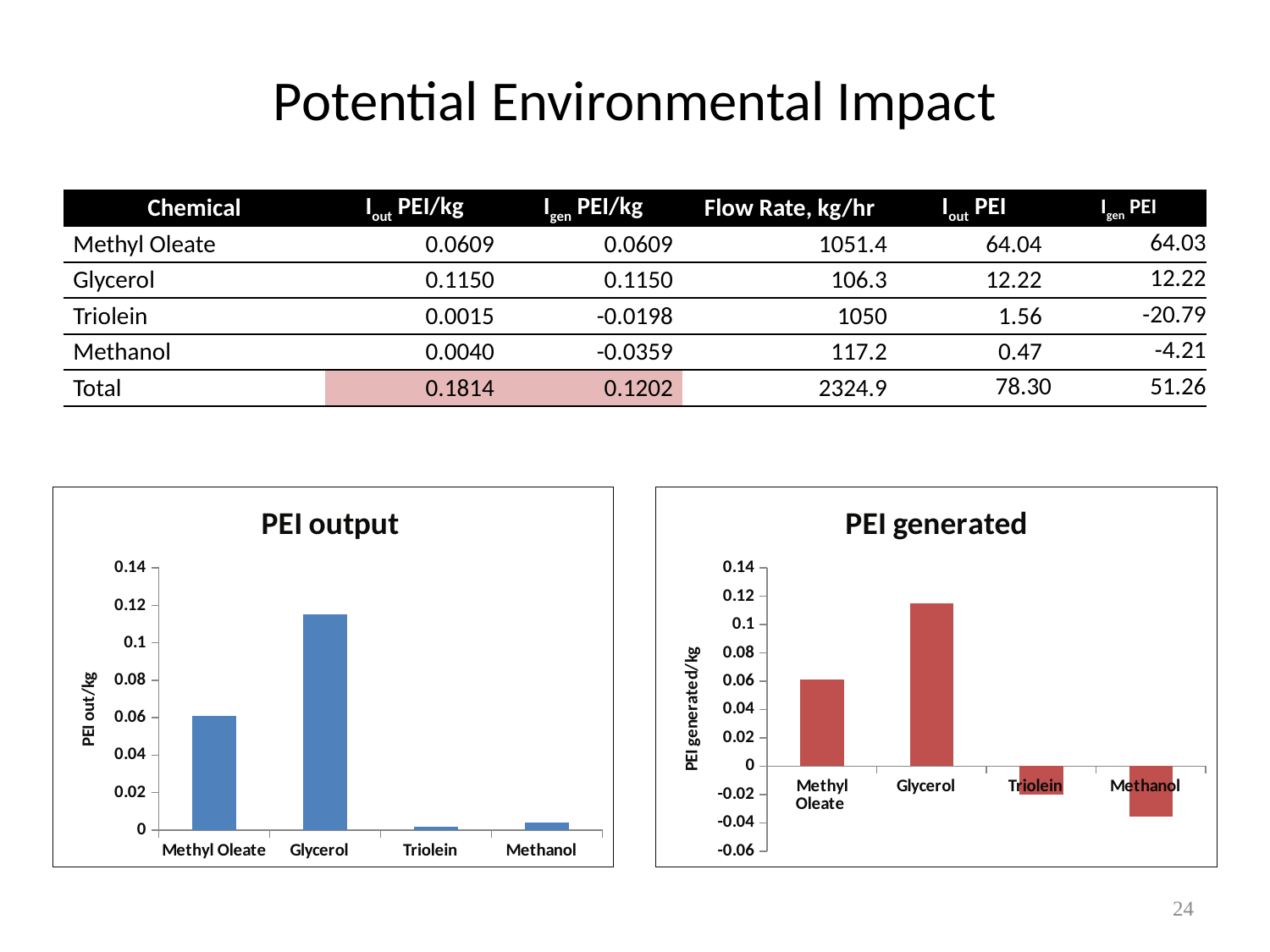

# Potential Environmental Impact
| Chemical | Iout PEI/kg | Igen PEI/kg | Flow Rate, kg/hr | Iout PEI | Igen PEI |
| --- | --- | --- | --- | --- | --- |
| Methyl Oleate | 0.0609 | 0.0609 | 1051.4 | 64.04 | 64.03 |
| Glycerol | 0.1150 | 0.1150 | 106.3 | 12.22 | 12.22 |
| Triolein | 0.0015 | -0.0198 | 1050 | 1.56 | -20.79 |
| Methanol | 0.0040 | -0.0359 | 117.2 | 0.47 | -4.21 |
| Total | 0.1814 | 0.1202 | 2324.9 | 78.30 | 51.26 |

### Chart: PEI output

| Category | Iout PEI  |
|---|---|
| Methyl Oleate  | 0.0609 |
| Glycerol    | 0.115 |
| Triolein    | 0.0015 |
| Methanol    | 0.004 |

### Chart: PEI generated

| Category | Igen PEI |
|---|---|
| Methyl Oleate  | 0.0609 |
| Glycerol    | 0.115 |
| Triolein    | -0.0198 |
| Methanol    | -0.0359 |
24